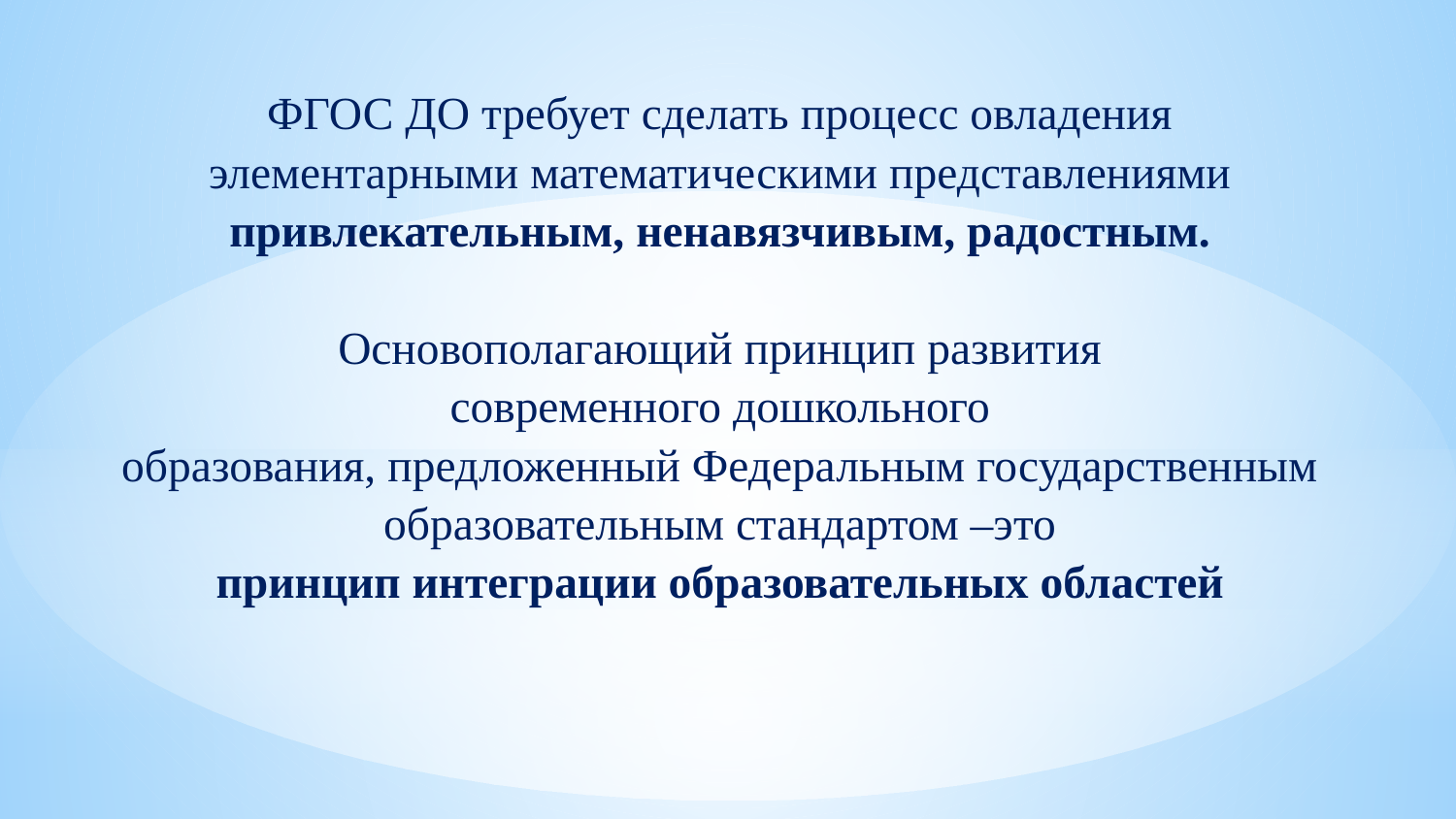

# ФГОС ДО требует сделать процесс овладения элементарными математическими представлениями привлекательным, ненавязчивым, радостным. Основополагающий принцип развития современного дошкольного образования, предложенный Федеральным государственным образовательным стандартом –это принцип интеграции образовательных областей